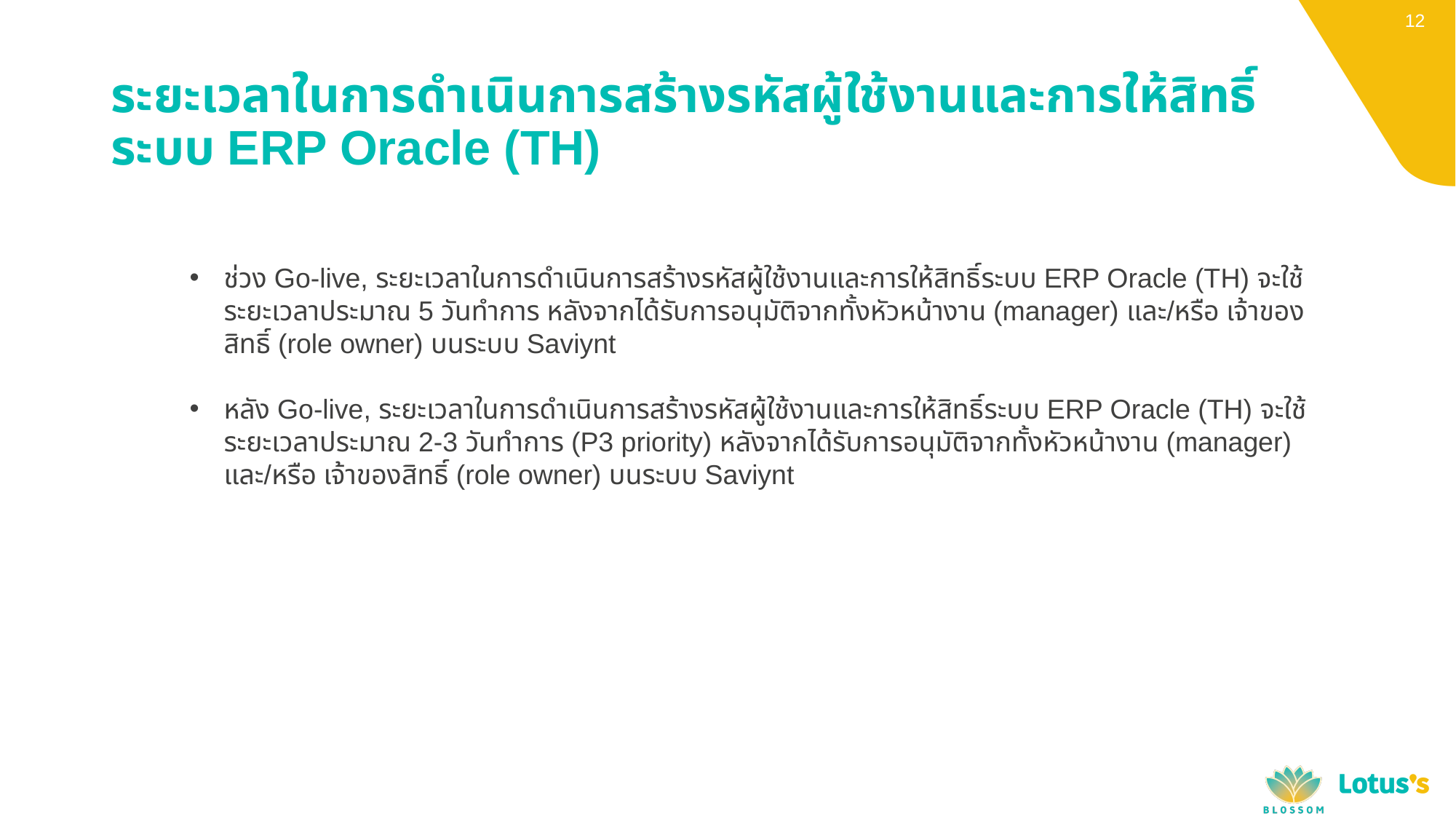

# ระยะเวลาในการดำเนินการสร้างรหัสผู้ใช้งานและการให้สิทธิ์ระบบ ERP Oracle (TH)
ช่วง Go-live, ระยะเวลาในการดำเนินการสร้างรหัสผู้ใช้งานและการให้สิทธิ์ระบบ ERP Oracle (TH) จะใช้ระยะเวลาประมาณ 5 วันทำการ หลังจากได้รับการอนุมัติจากทั้งหัวหน้างาน (manager) และ/หรือ เจ้าของสิทธิ์ (role owner) บนระบบ Saviynt

หลัง Go-live, ระยะเวลาในการดำเนินการสร้างรหัสผู้ใช้งานและการให้สิทธิ์ระบบ ERP Oracle (TH) จะใช้ระยะเวลาประมาณ 2-3 วันทำการ (P3 priority) หลังจากได้รับการอนุมัติจากทั้งหัวหน้างาน (manager) และ/หรือ เจ้าของสิทธิ์ (role owner) บนระบบ Saviynt

8.1

8.2